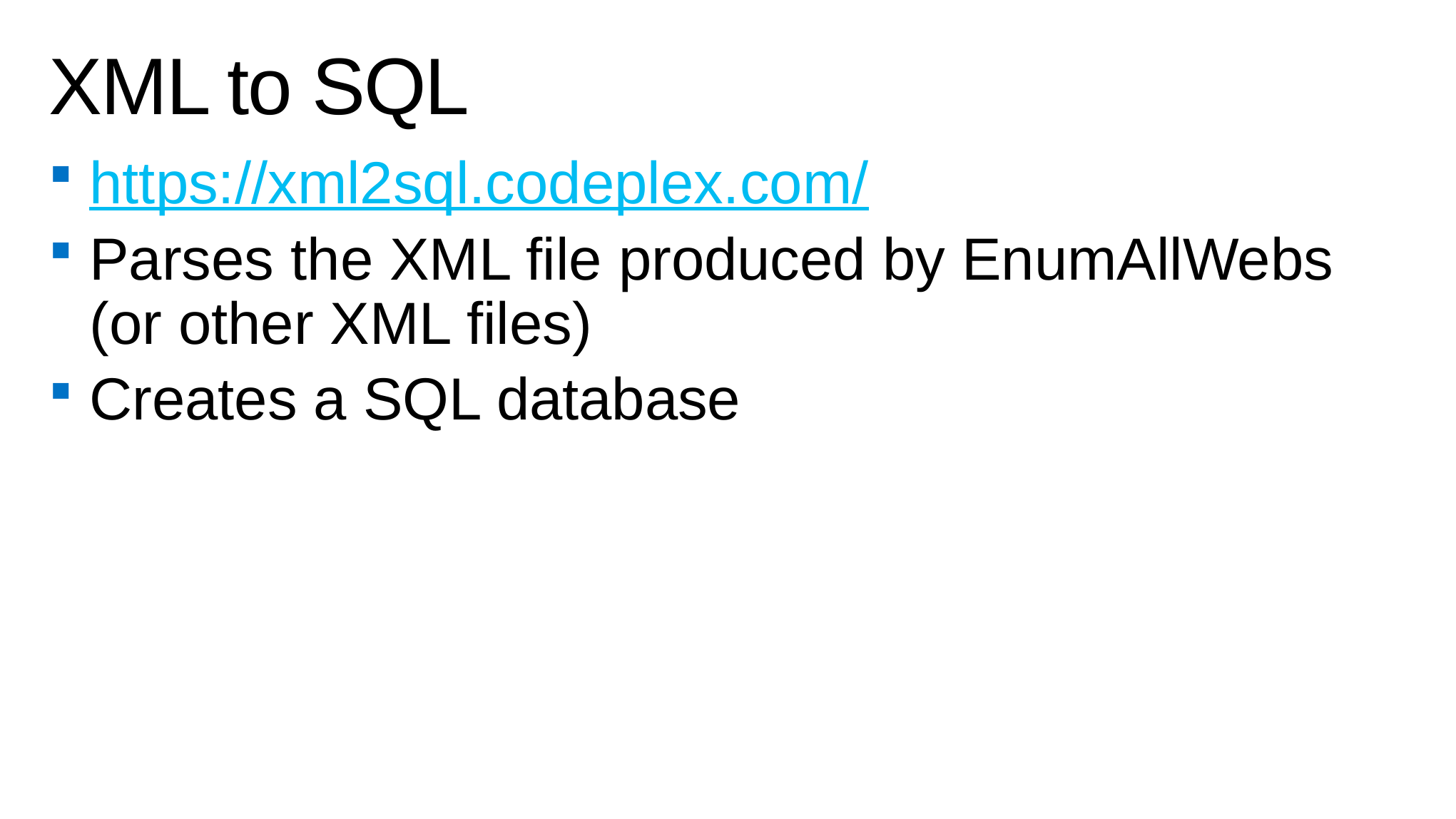

# XML to SQL
https://xml2sql.codeplex.com/
Parses the XML file produced by EnumAllWebs (or other XML files)
Creates a SQL database